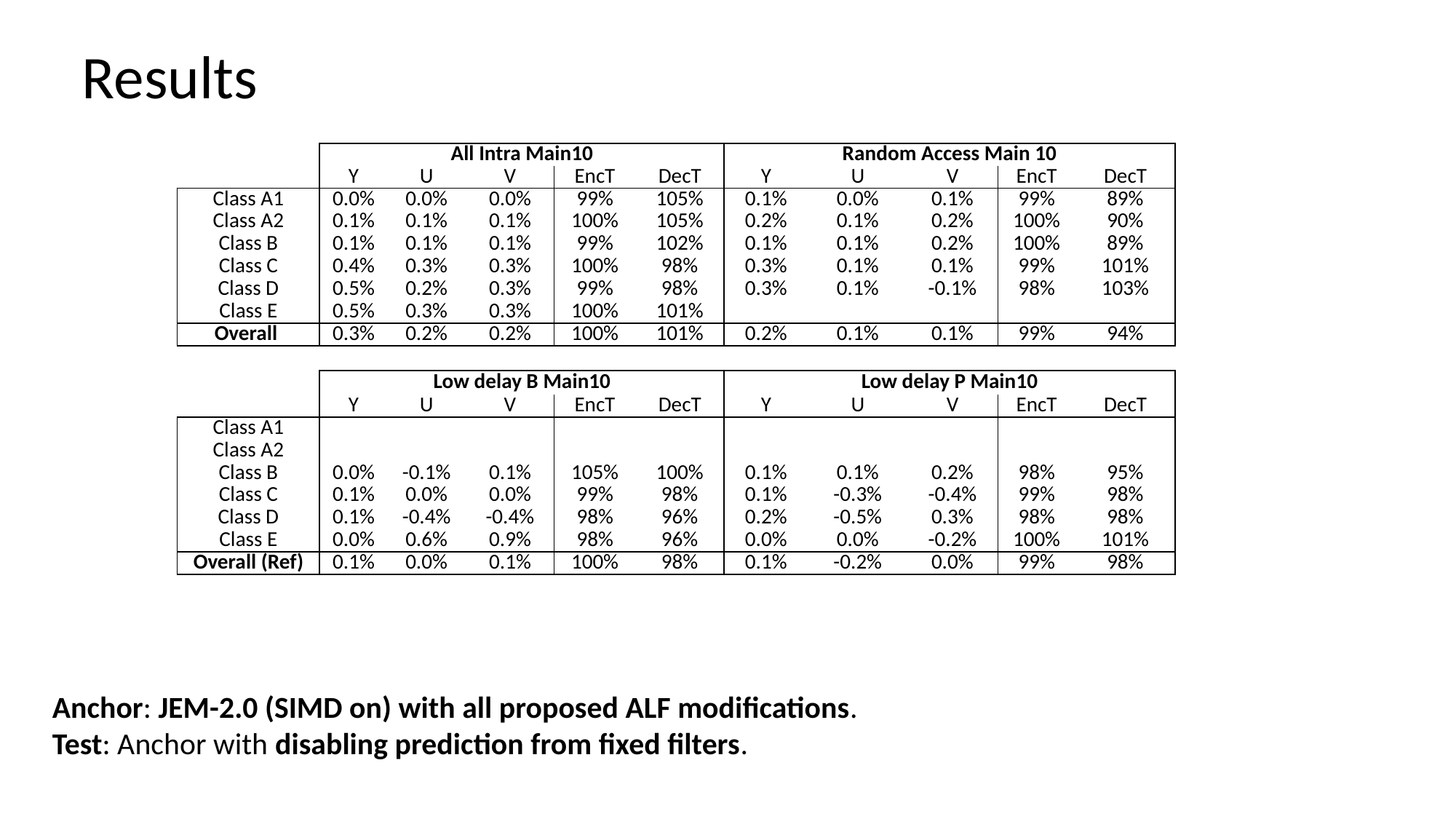

# Results
|  | All Intra Main10 |  |  |  |  | Random Access Main 10 |  |  |  |  |
| --- | --- | --- | --- | --- | --- | --- | --- | --- | --- | --- |
|  | Y | U | V | EncT | DecT | Y | U | V | EncT | DecT |
| Class A1 | 0.0% | 0.0% | 0.0% | 99% | 105% | 0.1% | 0.0% | 0.1% | 99% | 89% |
| Class A2 | 0.1% | 0.1% | 0.1% | 100% | 105% | 0.2% | 0.1% | 0.2% | 100% | 90% |
| Class B | 0.1% | 0.1% | 0.1% | 99% | 102% | 0.1% | 0.1% | 0.2% | 100% | 89% |
| Class C | 0.4% | 0.3% | 0.3% | 100% | 98% | 0.3% | 0.1% | 0.1% | 99% | 101% |
| Class D | 0.5% | 0.2% | 0.3% | 99% | 98% | 0.3% | 0.1% | -0.1% | 98% | 103% |
| Class E | 0.5% | 0.3% | 0.3% | 100% | 101% |  |  |  |  |  |
| Overall | 0.3% | 0.2% | 0.2% | 100% | 101% | 0.2% | 0.1% | 0.1% | 99% | 94% |
|  |  |  |  |  |  |  |  |  |  |  |
|  | Low delay B Main10 |  |  |  |  | Low delay P Main10 |  |  |  |  |
|  | Y | U | V | EncT | DecT | Y | U | V | EncT | DecT |
| Class A1 |  |  |  |  |  |  |  |  |  |  |
| Class A2 |  |  |  |  |  |  |  |  |  |  |
| Class B | 0.0% | -0.1% | 0.1% | 105% | 100% | 0.1% | 0.1% | 0.2% | 98% | 95% |
| Class C | 0.1% | 0.0% | 0.0% | 99% | 98% | 0.1% | -0.3% | -0.4% | 99% | 98% |
| Class D | 0.1% | -0.4% | -0.4% | 98% | 96% | 0.2% | -0.5% | 0.3% | 98% | 98% |
| Class E | 0.0% | 0.6% | 0.9% | 98% | 96% | 0.0% | 0.0% | -0.2% | 100% | 101% |
| Overall (Ref) | 0.1% | 0.0% | 0.1% | 100% | 98% | 0.1% | -0.2% | 0.0% | 99% | 98% |
Anchor: JEM-2.0 (SIMD on) with all proposed ALF modifications.
Test: Anchor with disabling prediction from fixed filters.